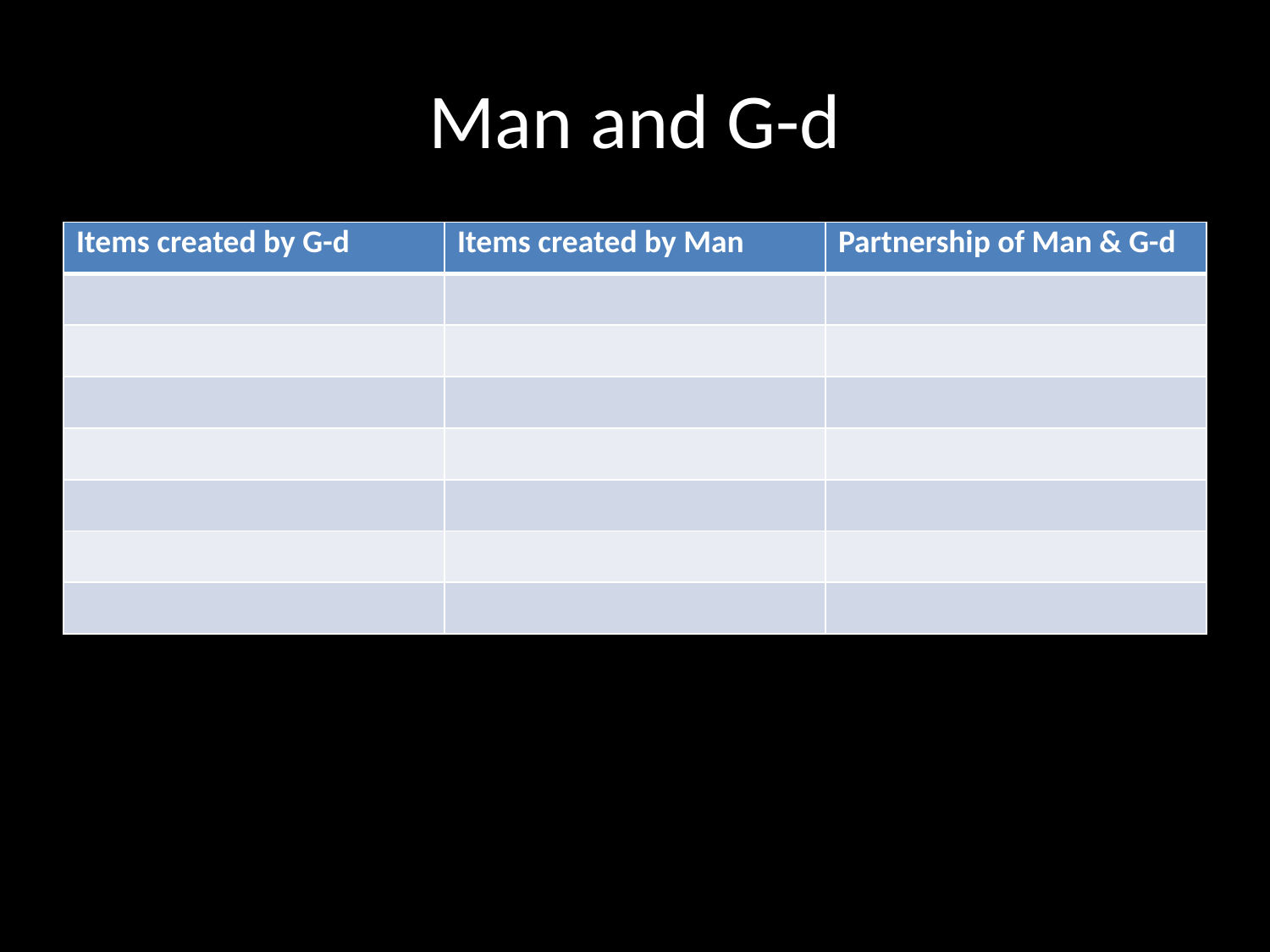

# Man and G-d
| Items created by G-d | Items created by Man | Partnership of Man & G-d |
| --- | --- | --- |
|  |  |  |
|  |  |  |
|  |  |  |
|  |  |  |
|  |  |  |
|  |  |  |
|  |  |  |